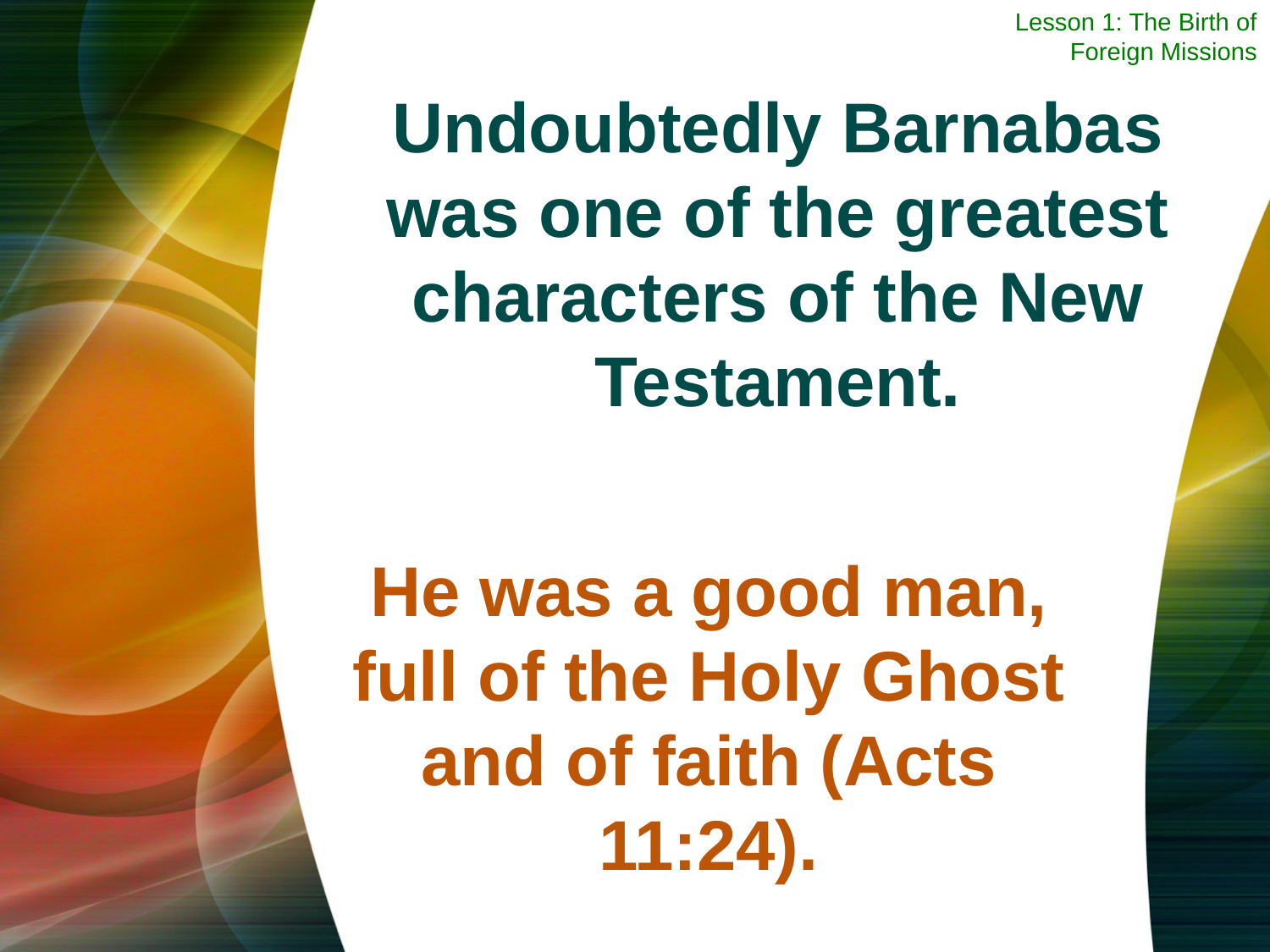

Lesson 1: The Birth of Foreign Missions
Undoubtedly Barnabas was one of the greatest characters of the New Testament.
He was a good man, full of the Holy Ghost and of faith (Acts 11:24).